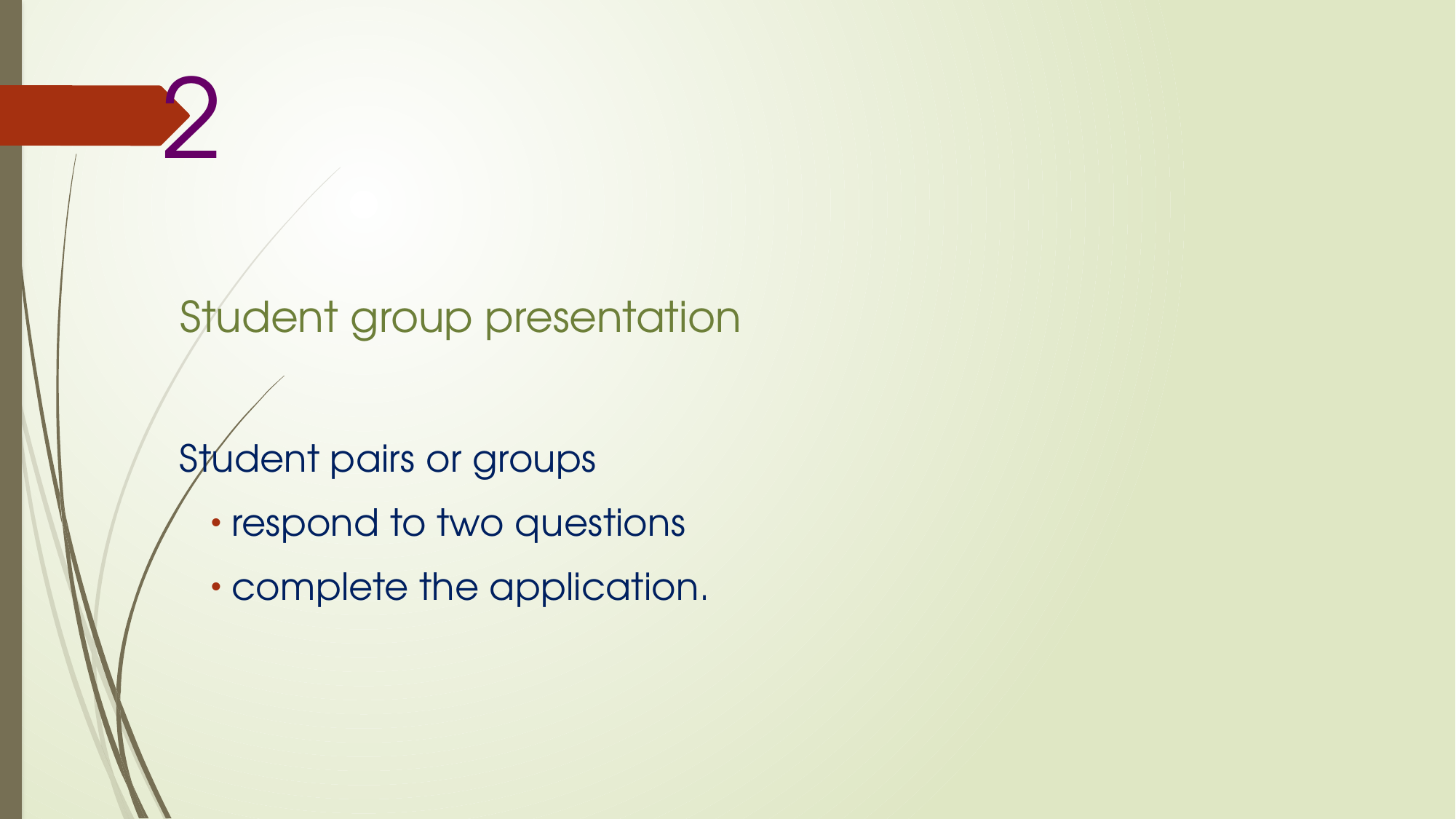

# 2
Student group presentation
Student pairs or groups
respond to two questions
complete the application.